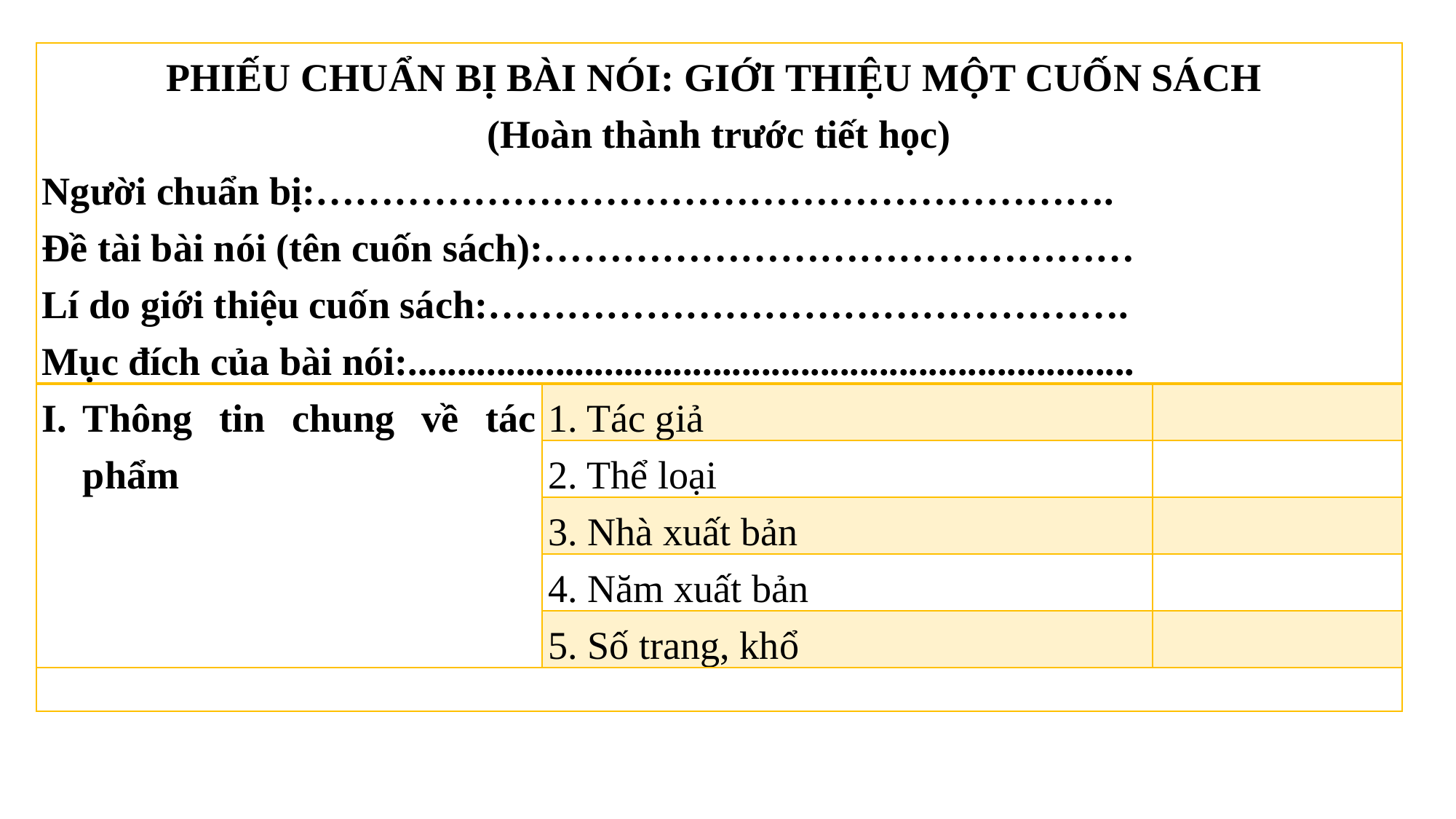

| PHIẾU CHUẨN BỊ BÀI NÓI: GIỚI THIỆU MỘT CUỐN SÁCH (Hoàn thành trước tiết học) Người chuẩn bị:……………………………………………………. Đề tài bài nói (tên cuốn sách):……………………………………… Lí do giới thiệu cuốn sách:…………………………………………. Mục đích của bài nói:.......................................................................... |  |  |
| --- | --- | --- |
| Thông tin chung về tác phẩm | 1. Tác giả |  |
|  | 2. Thể loại |  |
|  | 3. Nhà xuất bản |  |
|  | 4. Năm xuất bản |  |
|  | 5. Số trang, khổ |  |
|  |  |  |